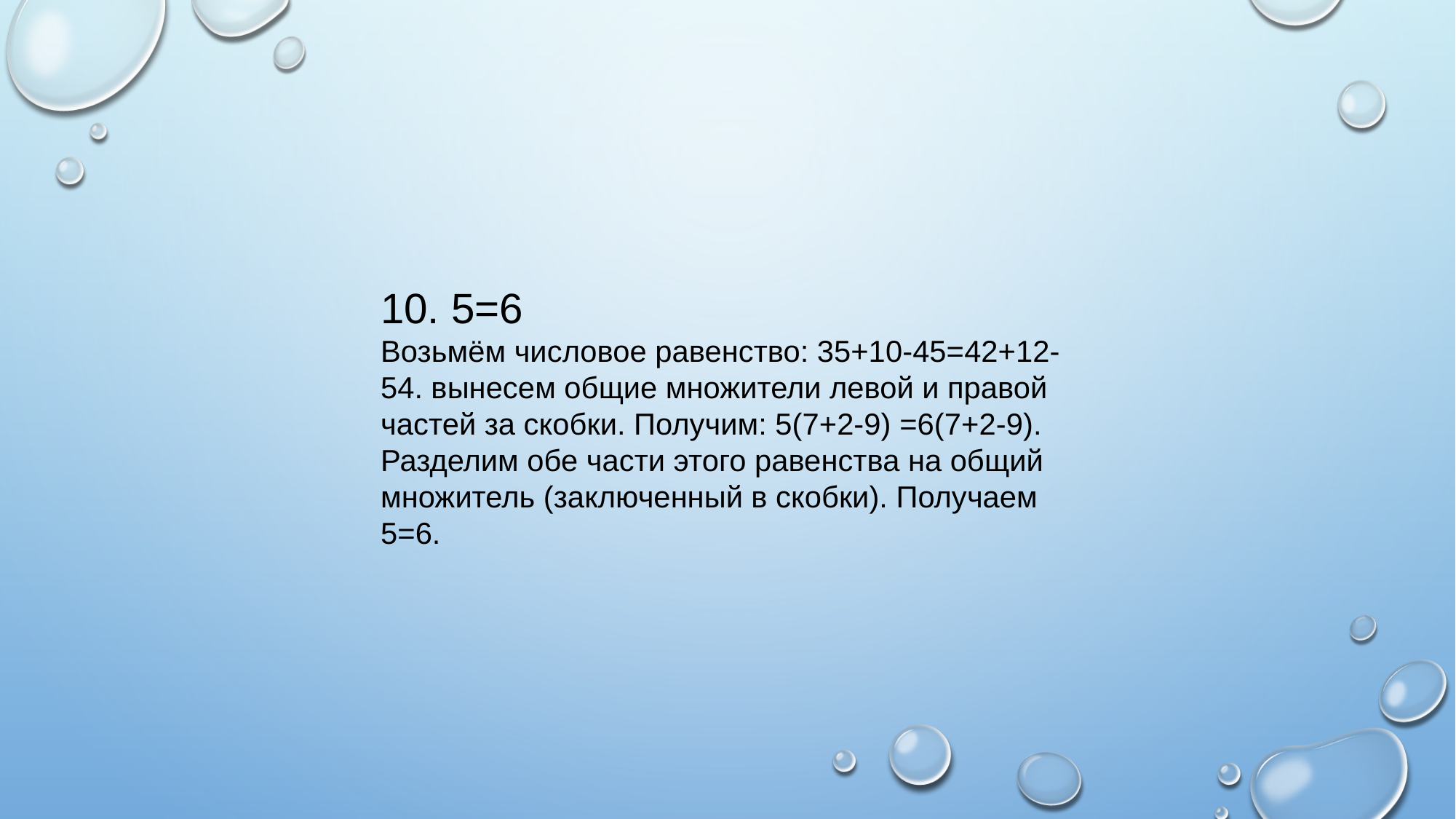

10. 5=6
Возьмём числовое равенство: 35+10-45=42+12-54. вынесем общие множители левой и правой частей за скобки. Получим: 5(7+2-9) =6(7+2-9). Разделим обе части этого равенства на общий множитель (заключенный в скобки). Получаем 5=6.